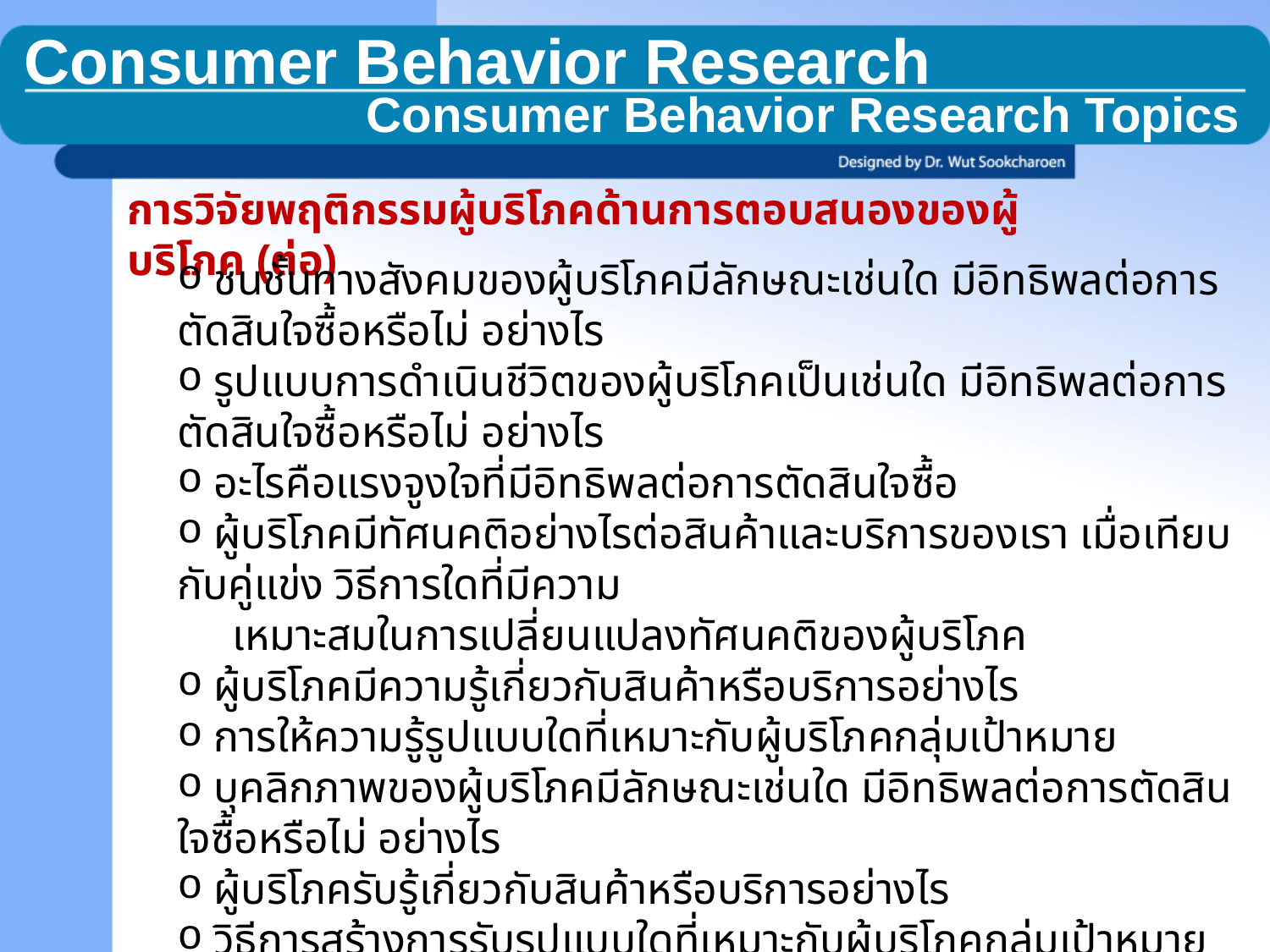

Consumer Behavior Research
Consumer Behavior Research Topics
การวิจัยพฤติกรรมผู้บริโภคด้านการตอบสนองของผู้บริโภค (ต่อ)
 ชนชั้นทางสังคมของผู้บริโภคมีลักษณะเช่นใด มีอิทธิพลต่อการตัดสินใจซื้อหรือไม่ อย่างไร
 รูปแบบการดำเนินชีวิตของผู้บริโภคเป็นเช่นใด มีอิทธิพลต่อการตัดสินใจซื้อหรือไม่ อย่างไร
 อะไรคือแรงจูงใจที่มีอิทธิพลต่อการตัดสินใจซื้อ
 ผู้บริโภคมีทัศนคติอย่างไรต่อสินค้าและบริการของเรา เมื่อเทียบกับคู่แข่ง วิธีการใดที่มีความ
     เหมาะสมในการเปลี่ยนแปลงทัศนคติของผู้บริโภค
 ผู้บริโภคมีความรู้เกี่ยวกับสินค้าหรือบริการอย่างไร
 การให้ความรู้รูปแบบใดที่เหมาะกับผู้บริโภคกลุ่มเป้าหมาย
 บุคลิกภาพของผู้บริโภคมีลักษณะเช่นใด มีอิทธิพลต่อการตัดสินใจซื้อหรือไม่ อย่างไร
 ผู้บริโภครับรู้เกี่ยวกับสินค้าหรือบริการอย่างไร
 วิธีการสร้างการรับรูปแบบใดที่เหมาะกับผู้บริโภคกลุ่มเป้าหมาย